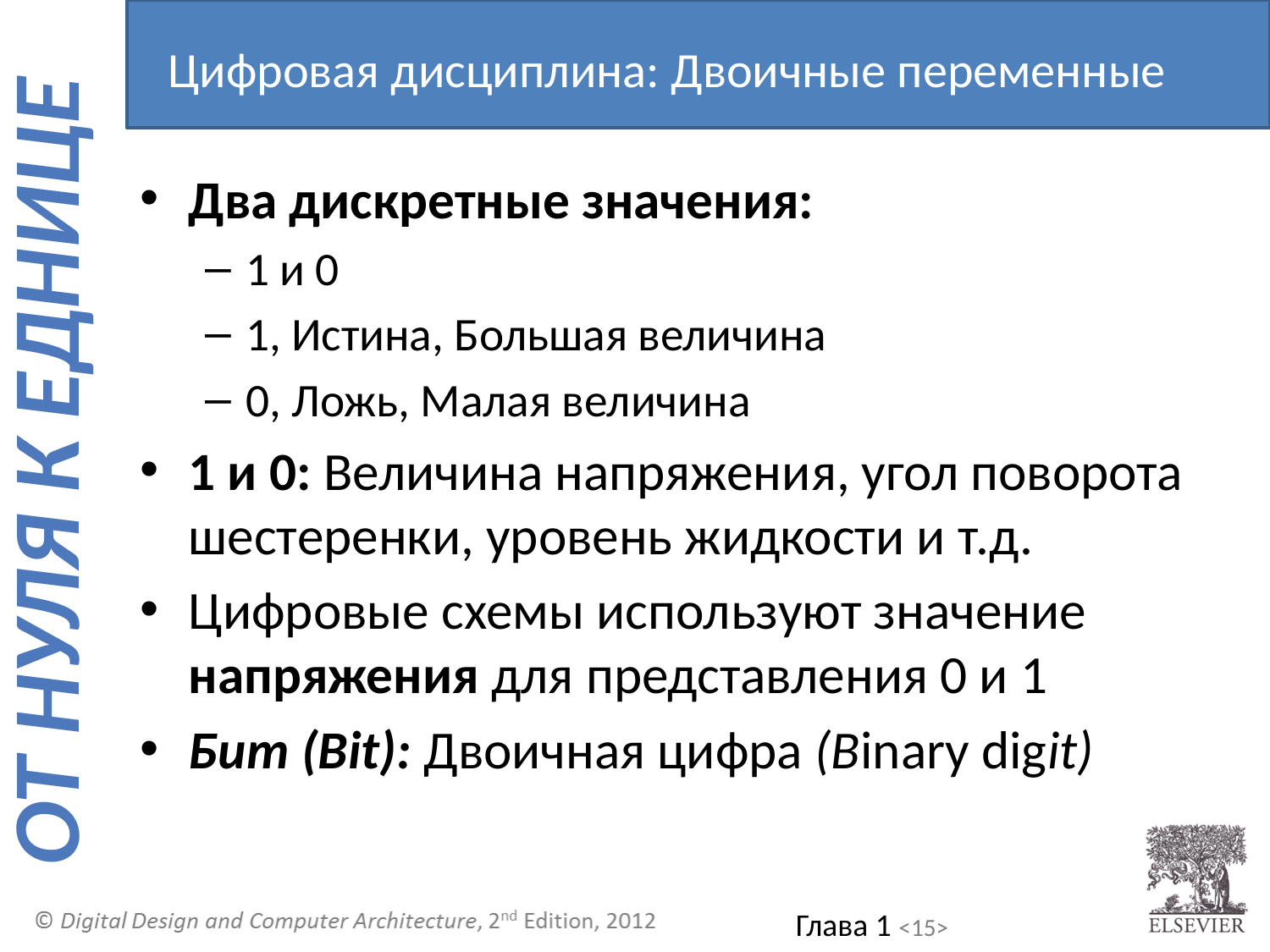

Цифровая дисциплина: Двоичные переменные
Два дискретные значения:
1 и 0
1, Истина, Большая величина
0, Ложь, Малая величина
1 и 0: Величина напряжения, угол поворота шестеренки, уровень жидкости и т.д.
Цифровые схемы используют значение напряжения для представления 0 и 1
Бит (Bit): Двоичная цифра (Binary digit)